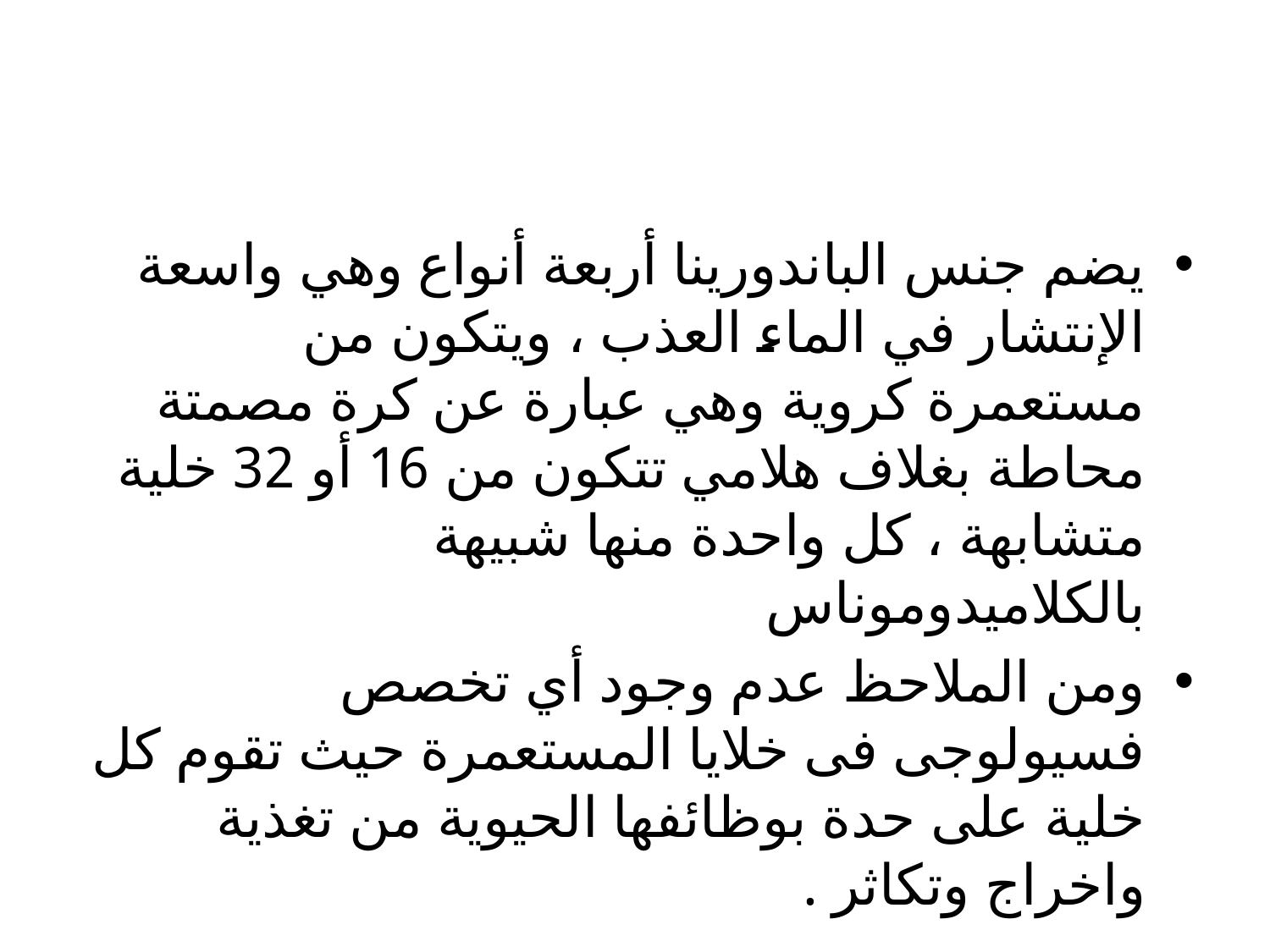

يضم جنس الباندورينا أربعة أنواع وهي واسعة الإنتشار في الماء العذب ، ويتكون من مستعمرة كروية وهي عبارة عن كرة مصمتة محاطة بغلاف هلامي تتكون من 16 أو 32 خلية متشابهة ، كل واحدة منها شبيهة بالكلاميدوموناس
ومن الملاحظ عدم وجود أي تخصص فسيولوجى فى خلايا المستعمرة حيث تقوم كل خلية على حدة بوظائفها الحيوية من تغذية واخراج وتكاثر .